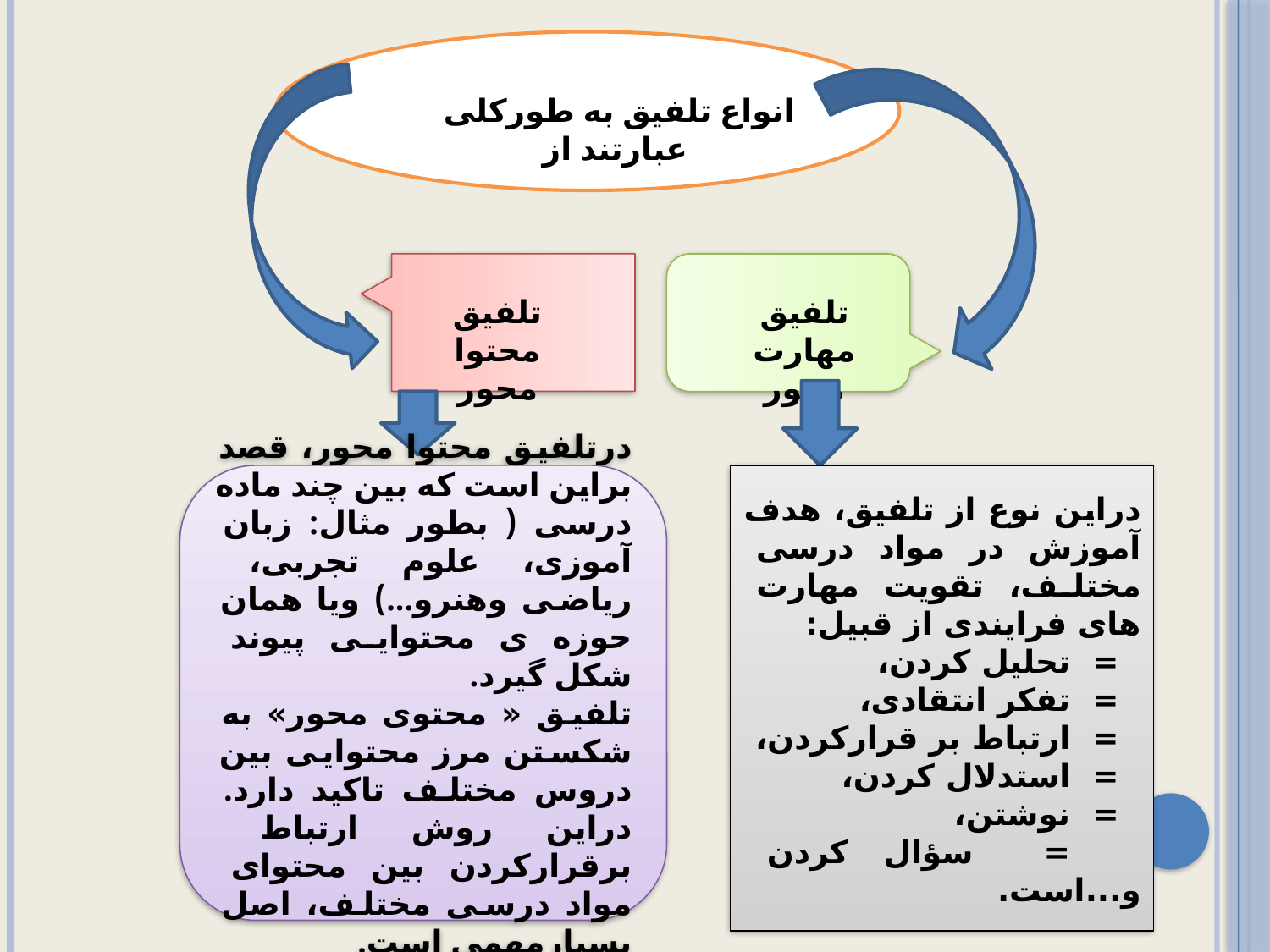

انواع تلفیق به طورکلی عبارتند از

تلفیق محتوا محور
تلفیق مهارت محور

درتلفیق محتوا محور، قصد براین است که بین چند ماده درسی ( بطور مثال: زبان آموزی، علوم تجربی، ریاضی وهنرو...) ویا همان حوزه ی محتوایی پیوند شکل گیرد.
تلفیق « محتوی محور» به شکستن مرز محتوایی بین دروس مختلف تاکید دارد. دراین روش ارتباط برقرارکردن بین محتوای مواد درسی مختلف، اصل بسیارمهمی است.
دراین نوع از تلفیق، هدف آموزش در مواد درسی مختلف، تقویت مهارت های فرایندی از قبیل:
  =  تحلیل کردن،
  =  تفکر انتقادی،
  =  ارتباط بر قرارکردن،
  =  استدلال کردن،
  =  نوشتن،
  =  سؤال کردن و...است.